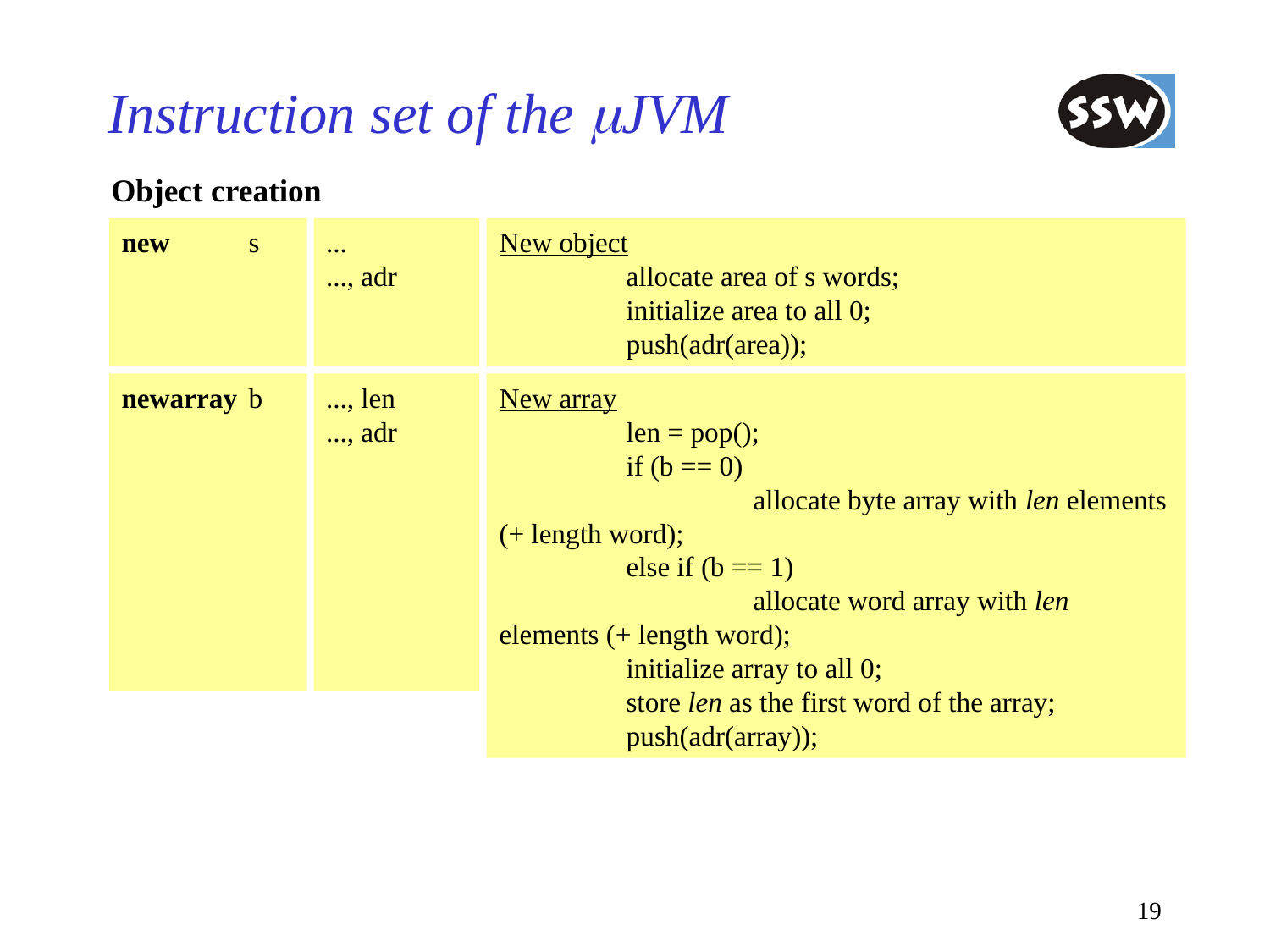

# Instruction set of the μJVM
Object creation
new	s

...
..., adr

New object
	allocate area of s words;
	initialize area to all 0;
	push(adr(area));
newarray	b

..., len
..., adr

New array
	len = pop();
	if (b == 0)
		allocate byte array with len elements (+ length word);
	else if (b == 1)
		allocate word array with len elements (+ length word);
	initialize array to all 0;
	store len as the first word of the array;
	push(adr(array));
19